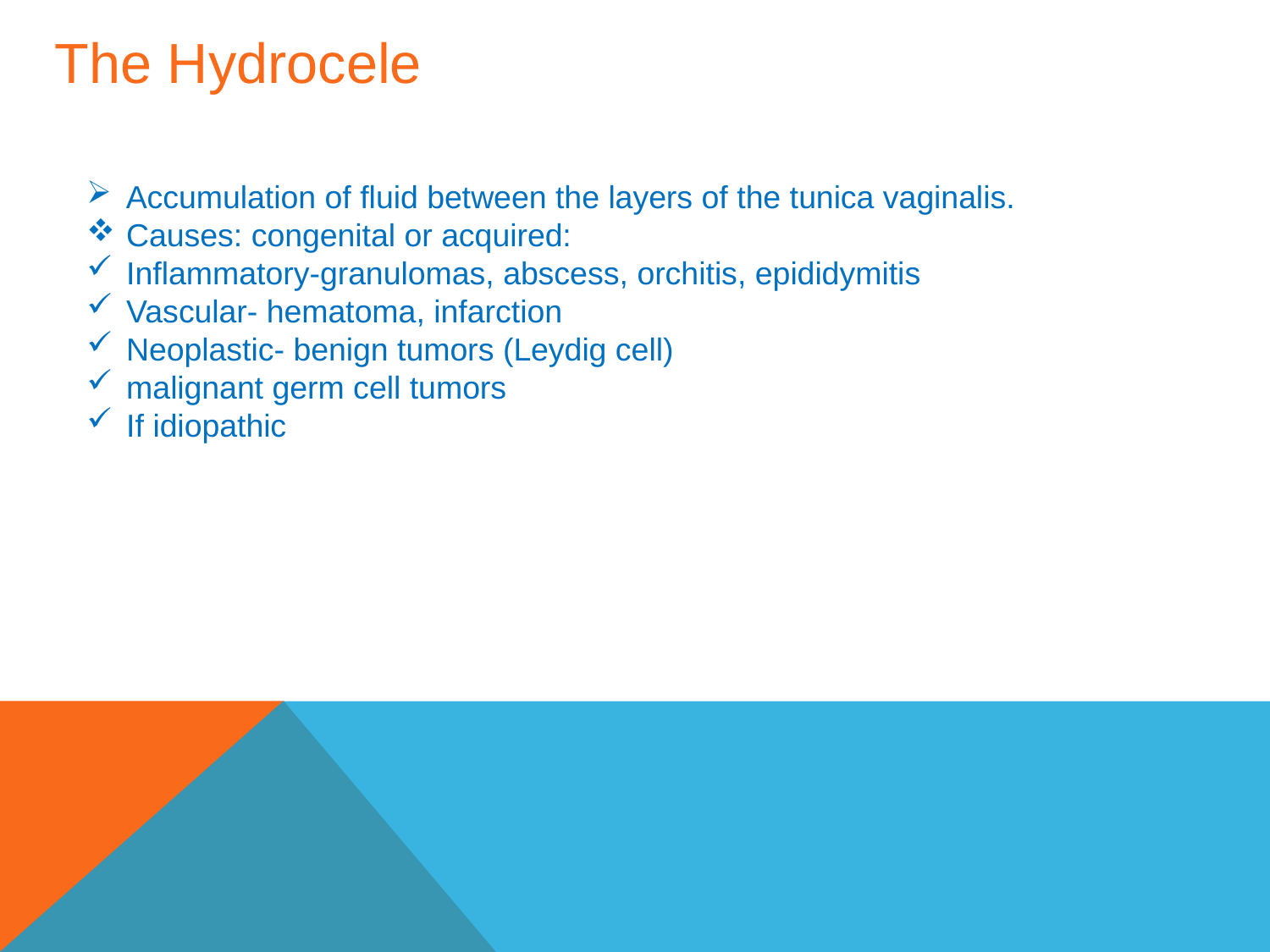

The Hydrocele
Accumulation of fluid between the layers of the tunica vaginalis.
Causes: congenital or acquired:
Inflammatory-granulomas, abscess, orchitis, epididymitis
Vascular- hematoma, infarction
Neoplastic- benign tumors (Leydig cell)
malignant germ cell tumors
If idiopathic